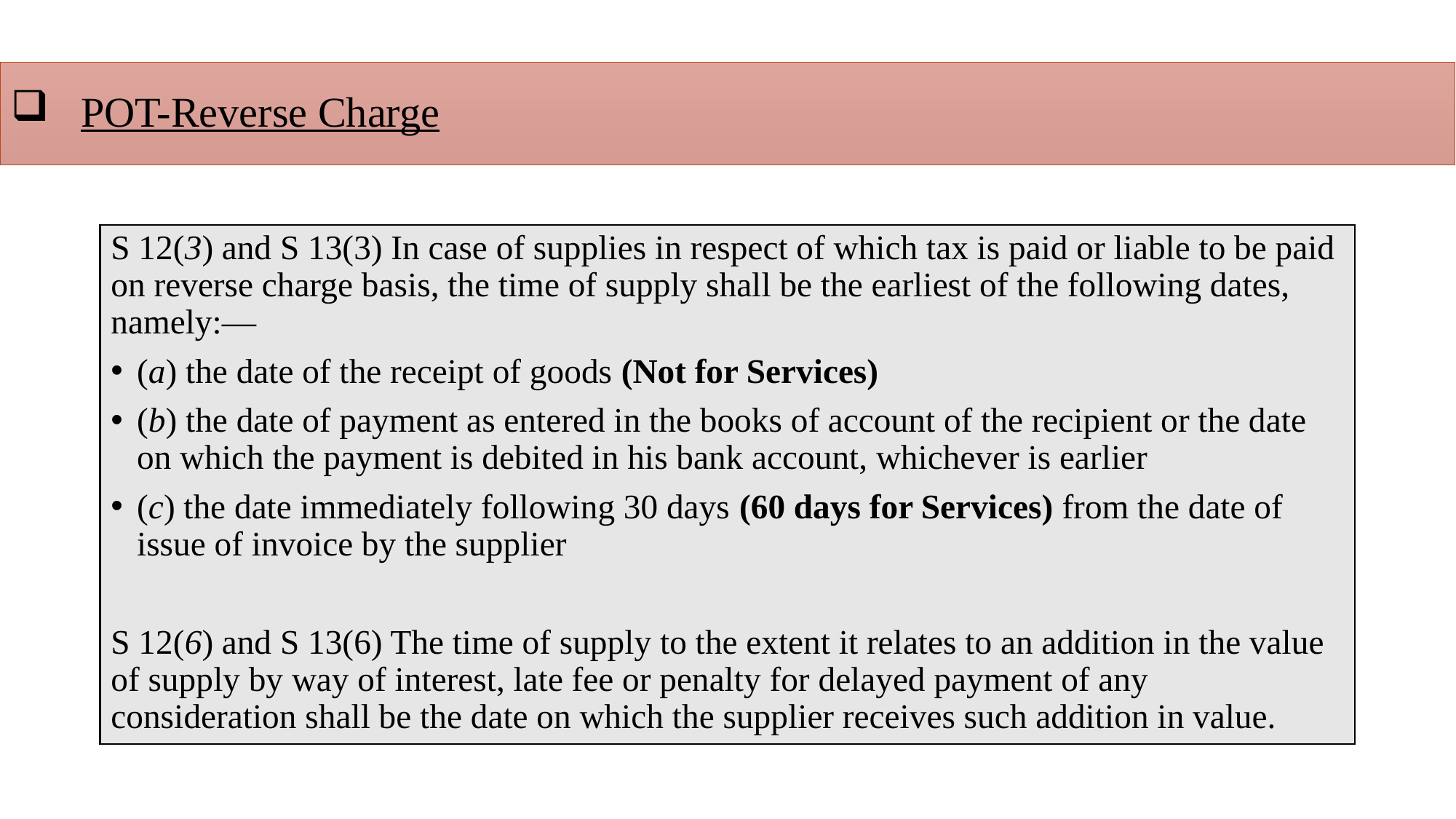

# POT-Reverse Charge
S 12(3) and S 13(3) In case of supplies in respect of which tax is paid or liable to be paid on reverse charge basis, the time of supply shall be the earliest of the following dates, namely:—
(a) the date of the receipt of goods (Not for Services)
(b) the date of payment as entered in the books of account of the recipient or the date on which the payment is debited in his bank account, whichever is earlier
(c) the date immediately following 30 days (60 days for Services) from the date of issue of invoice by the supplier

S 12(6) and S 13(6) The time of supply to the extent it relates to an addition in the value of supply by way of interest, late fee or penalty for delayed payment of any consideration shall be the date on which the supplier receives such addition in value.